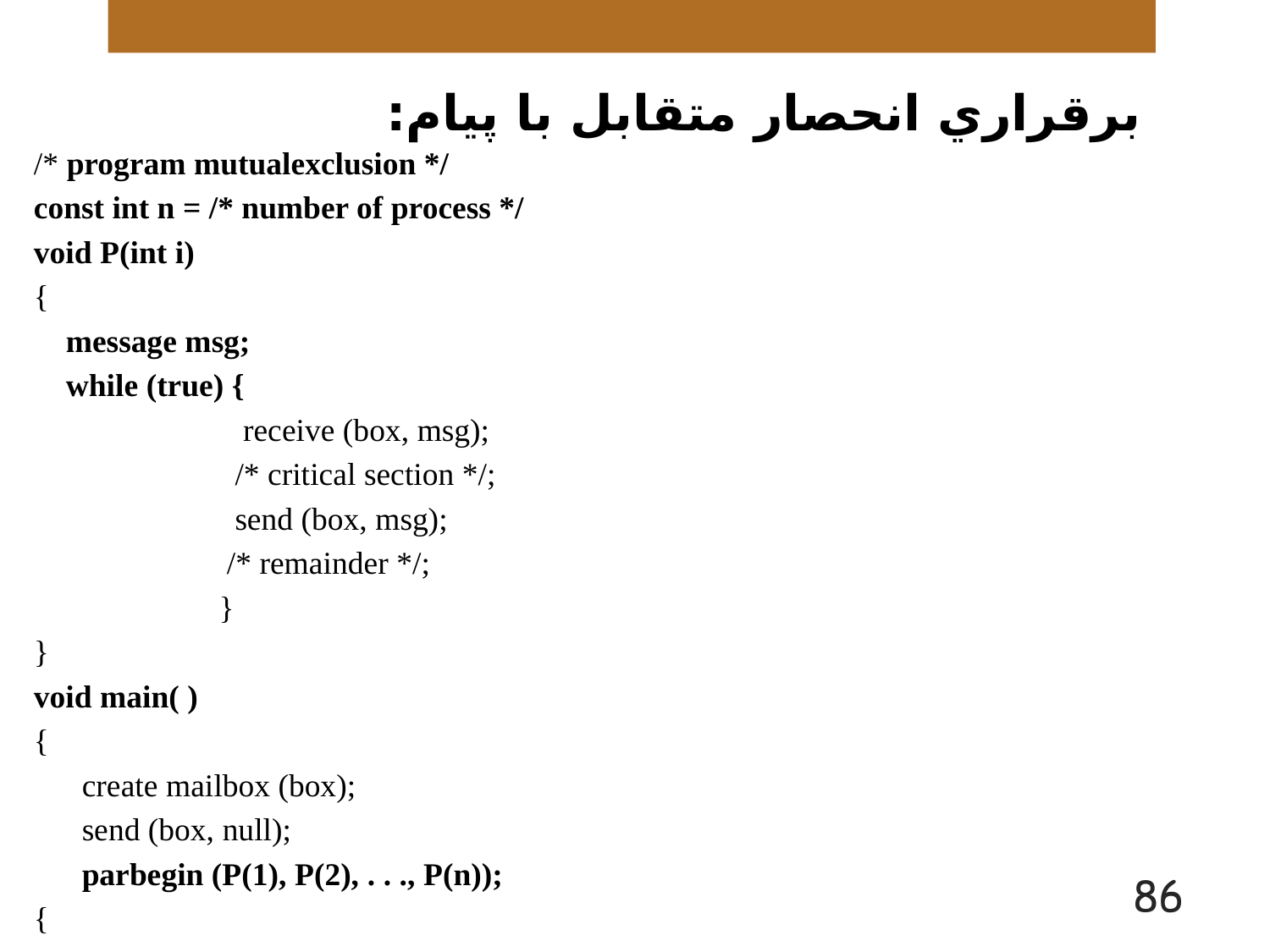

# برقراري انحصار متقابل با پيام:
/* program mutualexclusion */
const int n = /* number of process */
void P(int i)
{
    message msg;
    while (true) {
                          receive (box, msg);
                         /* critical section */;
                         send (box, msg);
                        /* remainder */;
                       }
}
void main( )
{
      create mailbox (box);
      send (box, null);
      parbegin (P(1), P(2), . . ., P(n));
{
86